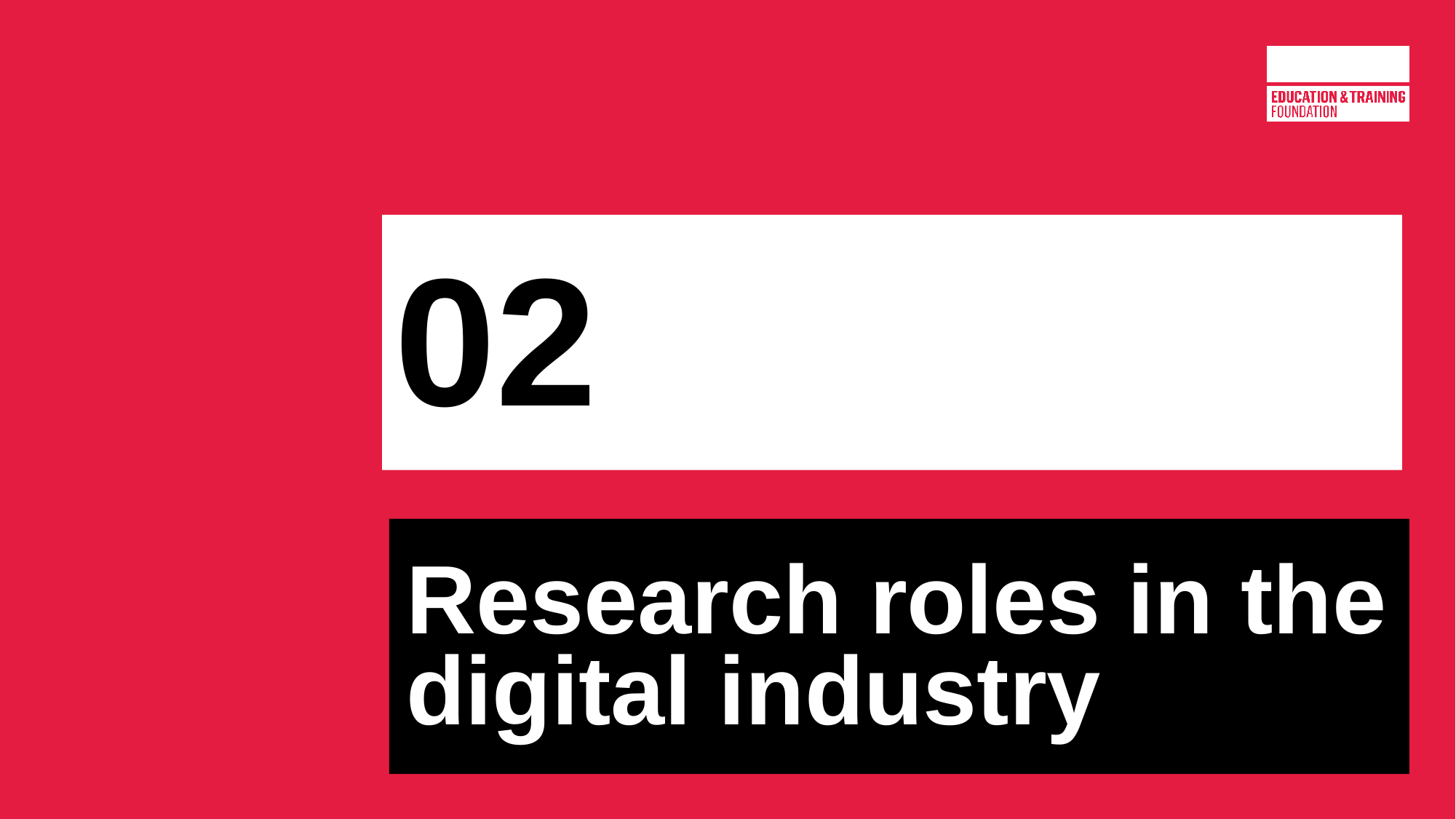

# 02
Research roles in the digital industry